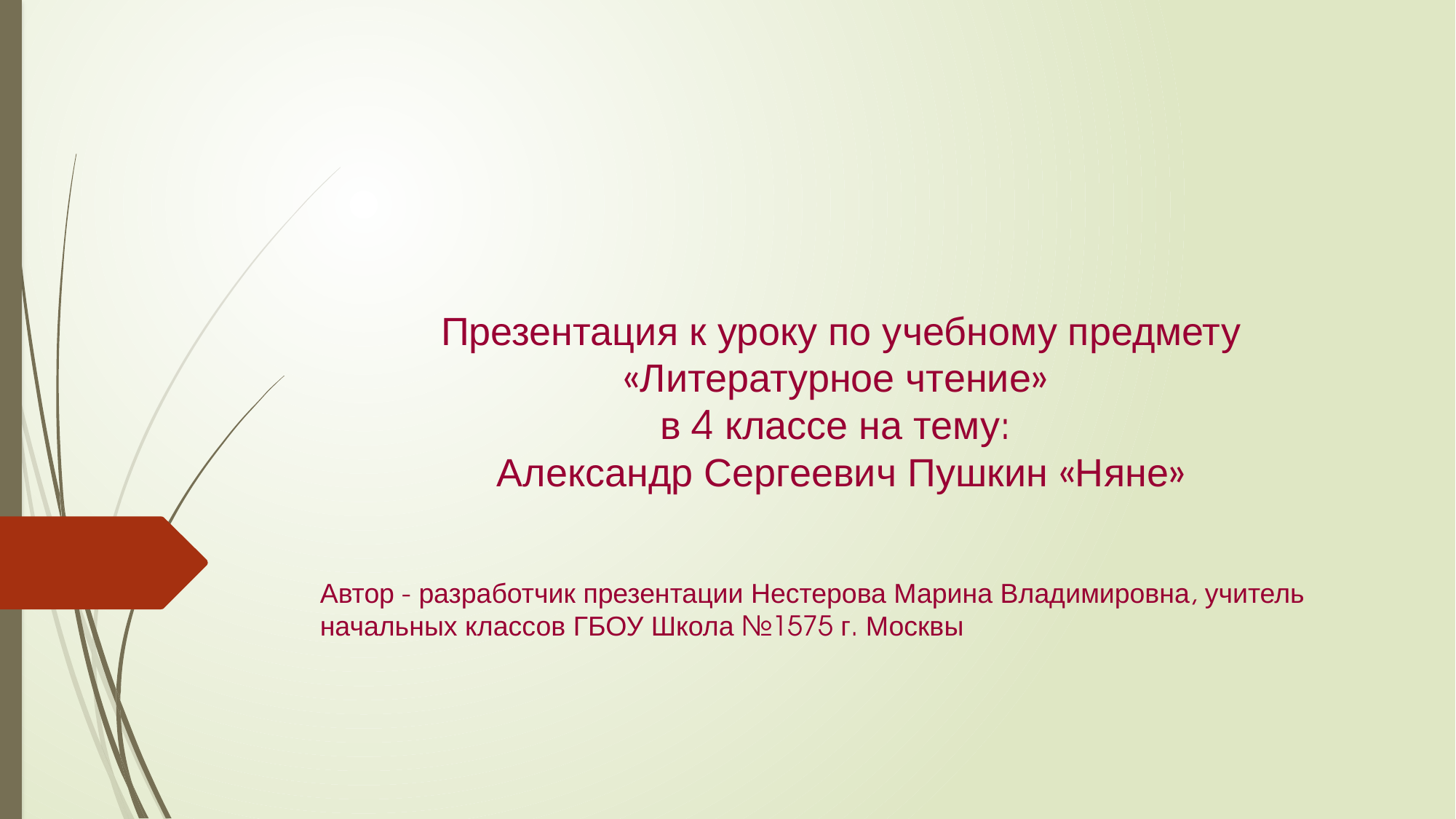

# Презентация к уроку по учебному предмету «Литературное чтение» в 4 классе на тему: Александр Сергеевич Пушкин «Няне»
Автор - разработчик презентации Нестерова Марина Владимировна, учитель начальных классов ГБОУ Школа №1575 г. Москвы